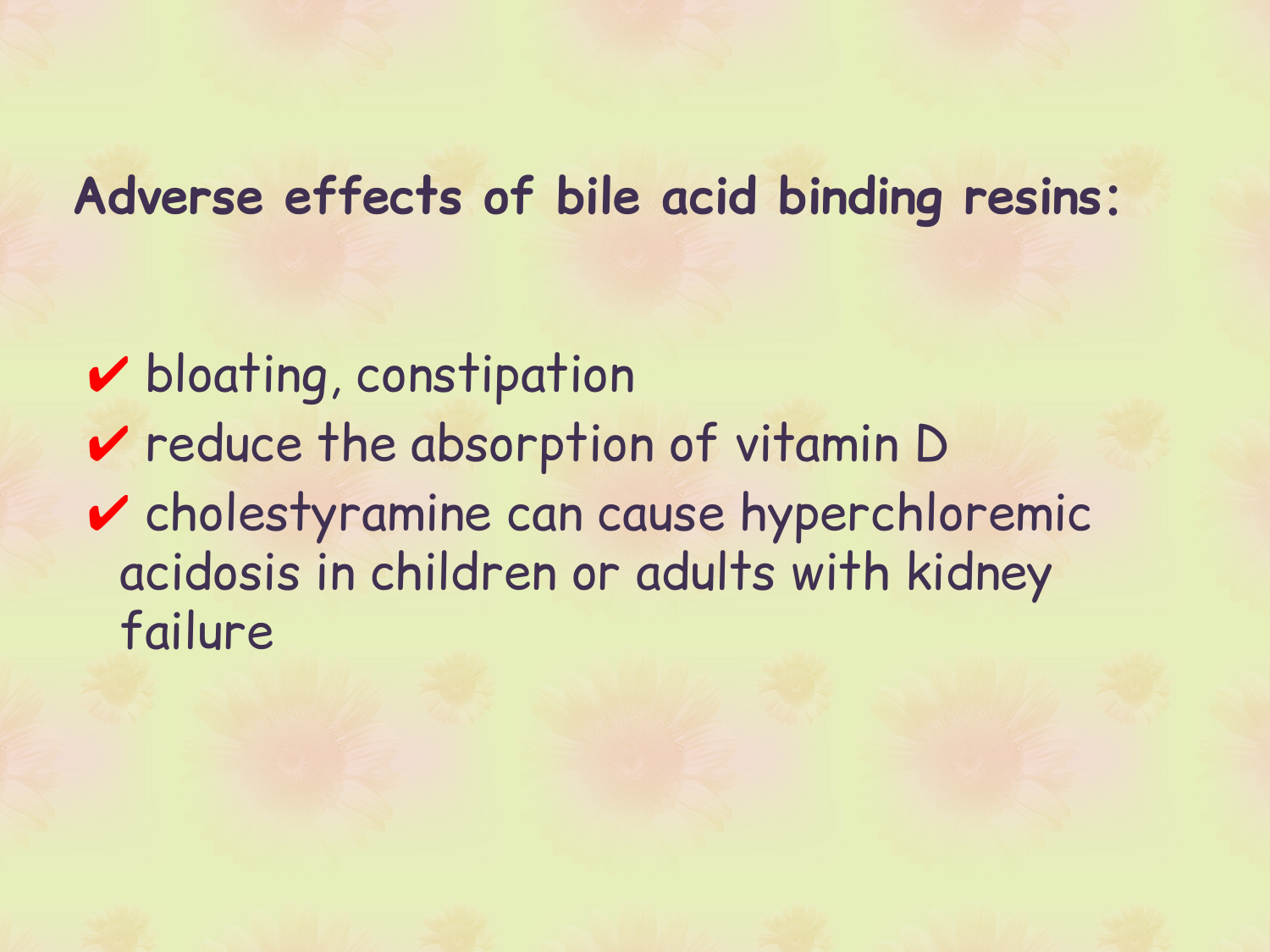

Adverse effects of bile acid binding resins:

 ✔ bloating, constipation
 ✔ reduce the absorption of vitamin D
 ✔ cholestyramine can cause hyperchloremic acidosis in children or adults with kidney failure